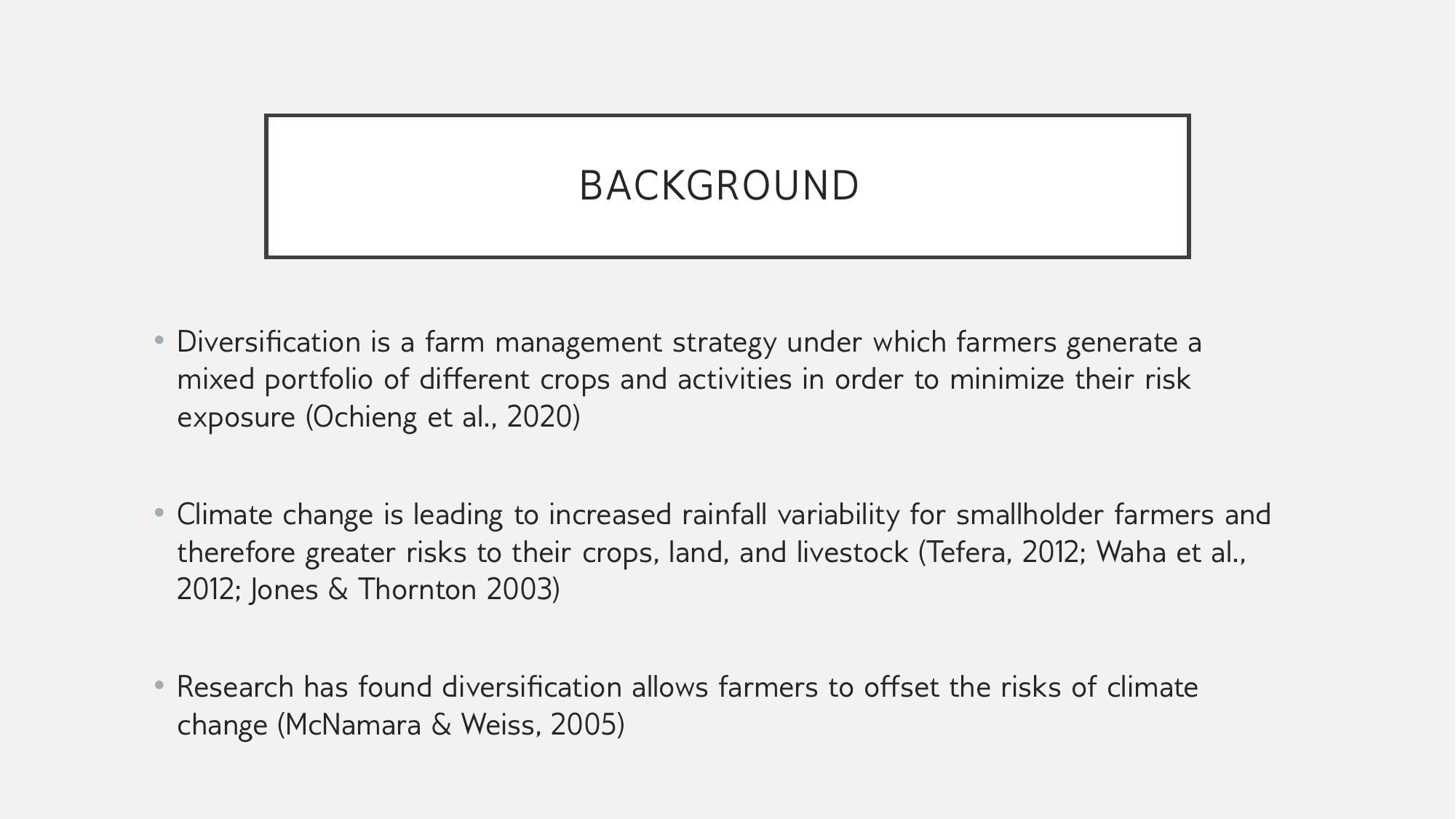

# Background
Diversification is a farm management strategy under which farmers generate a mixed portfolio of different crops and activities in order to minimize their risk exposure (Ochieng et al., 2020)

Climate change is leading to increased rainfall variability for smallholder farmers and therefore greater risks to their crops, land, and livestock (Tefera, 2012; Waha et al., 2012; Jones & Thornton 2003)

Research has found diversification allows farmers to offset the risks of climate change (McNamara & Weiss, 2005)